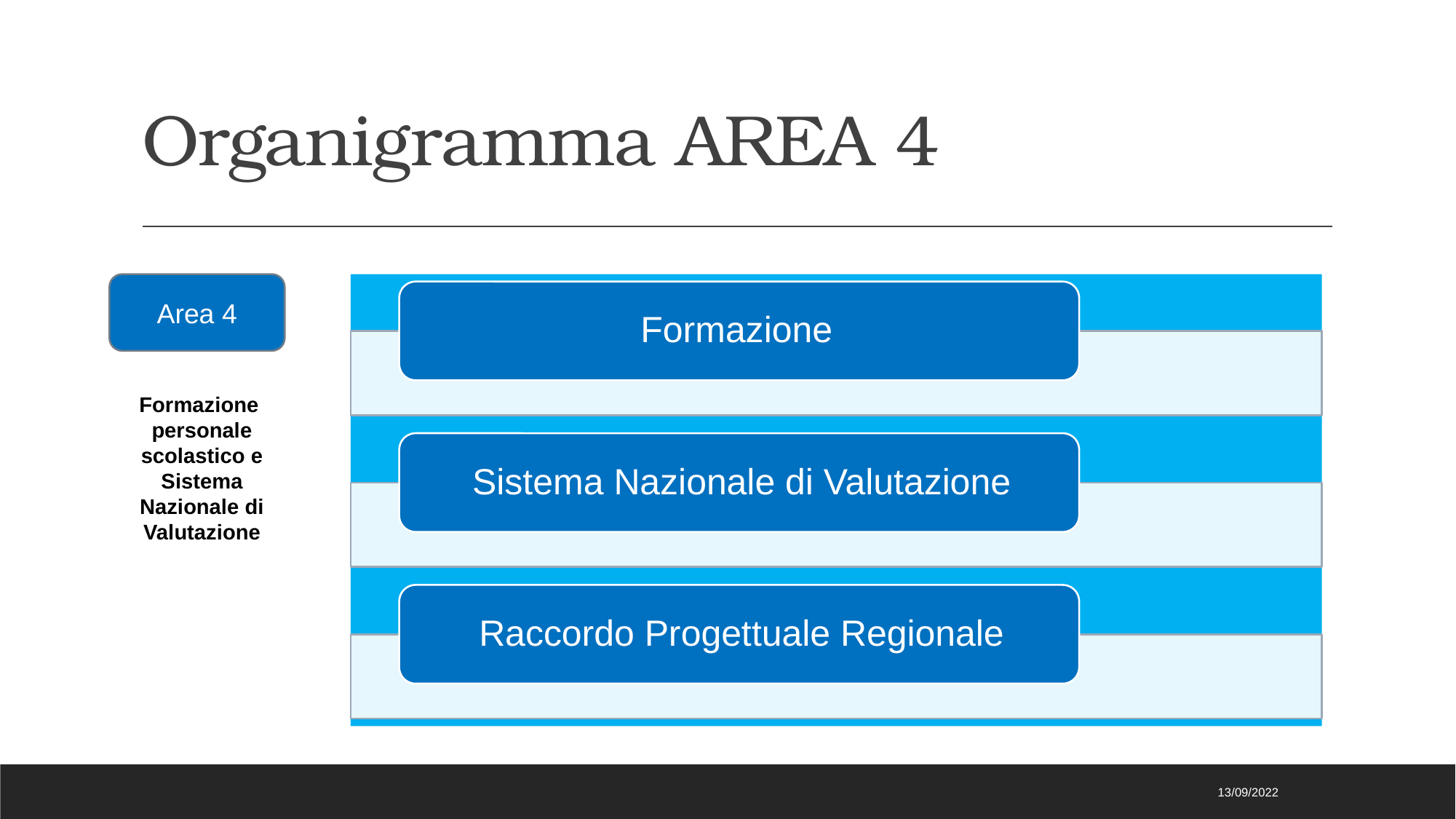

# Organigramma AREA 4
Area 4
Formazione
Sistema Nazionale di Valutazione
Raccordo Progettuale Regionale
Formazione  personale scolastico e Sistema Nazionale di Valutazione
13/09/2022